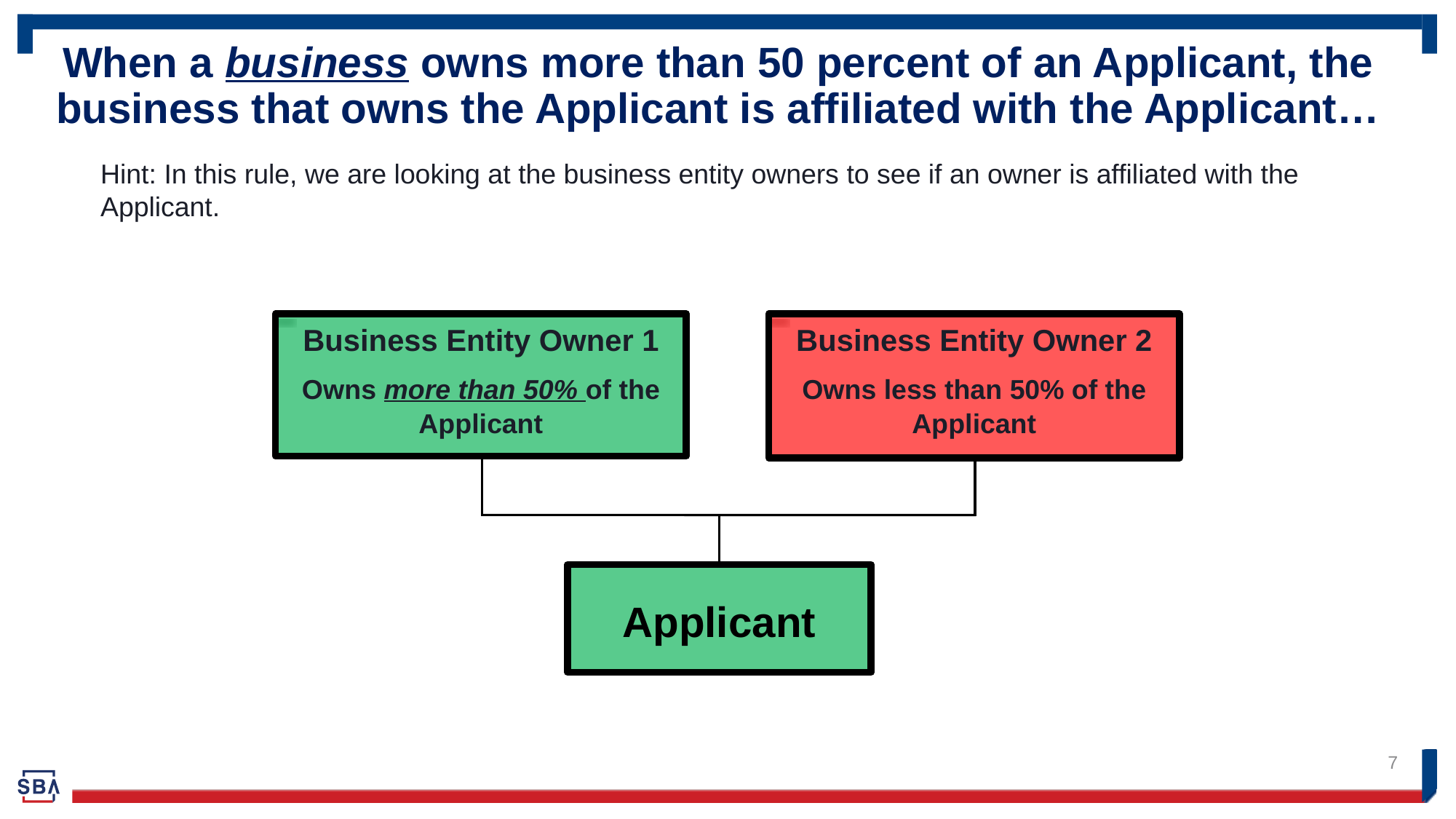

# When a business owns more than 50 percent of an Applicant, the business that owns the Applicant is affiliated with the Applicant…
Hint: In this rule, we are looking at the business entity owners to see if an owner is affiliated with the Applicant.
Business Entity Owner 1
Owns more than 50% of the Applicant
Business Entity Owner 2
Owns less than 50% of the Applicant

Applicant
7